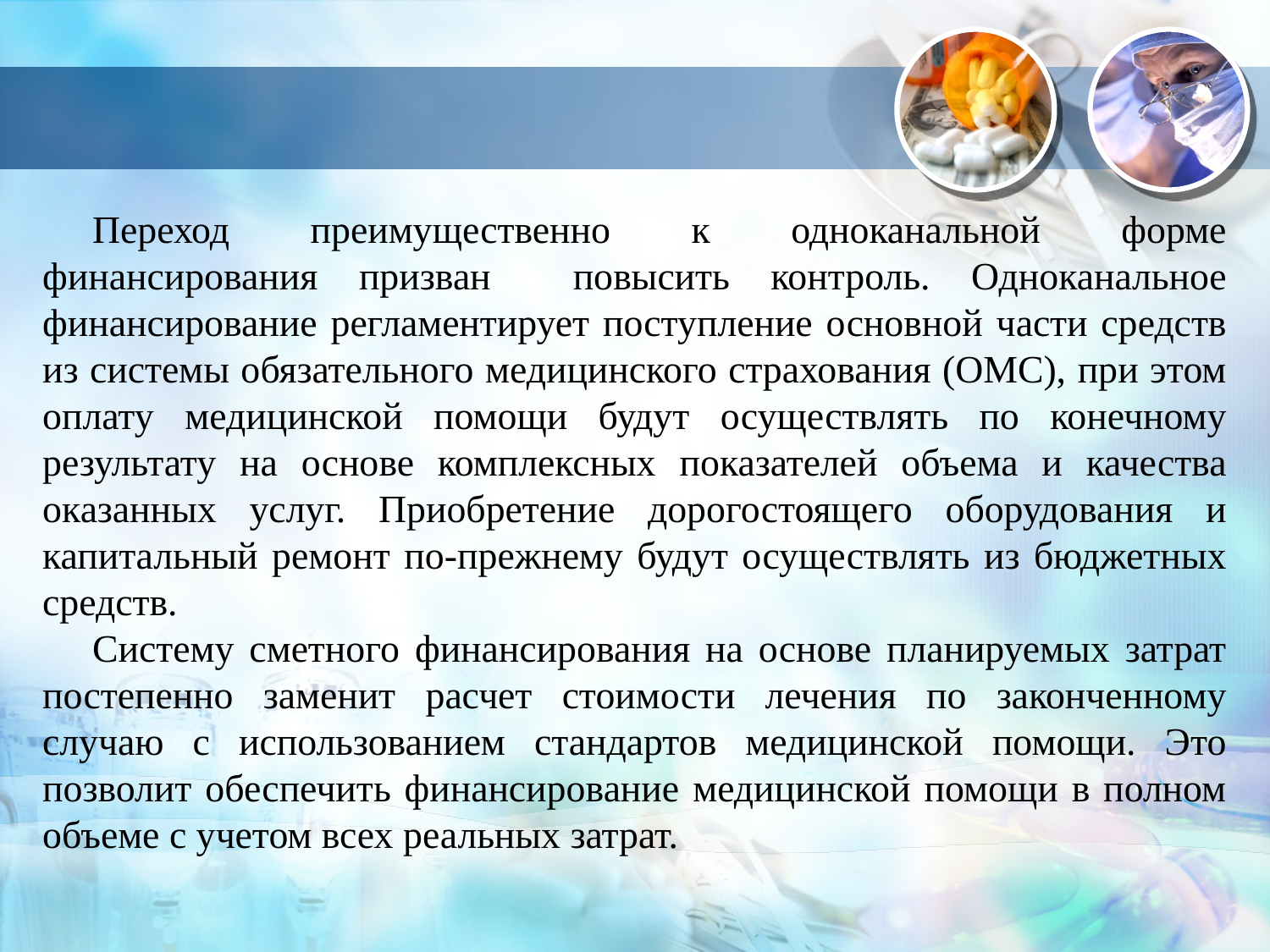

Переход преимущественно к одноканальной форме финансирования призван  повысить контроль. Одноканальное финансирование регламентирует поступление основной части средств из системы обязательного медицинского страхования (ОМС), при этом оплату медицинской помощи будут осуществлять по конечному результату на основе комплексных показателей объема и качества оказанных услуг. Приобретение дорогостоящего оборудования и капитальный ремонт по-прежнему будут осуществлять из бюджетных средств.
Систему сметного финансирования на основе планируемых затрат постепенно заменит расчет стоимости лечения по законченному случаю с использованием стандартов медицинской помощи. Это позволит обеспечить финансирование медицинской помощи в полном объеме с учетом всех реальных затрат.